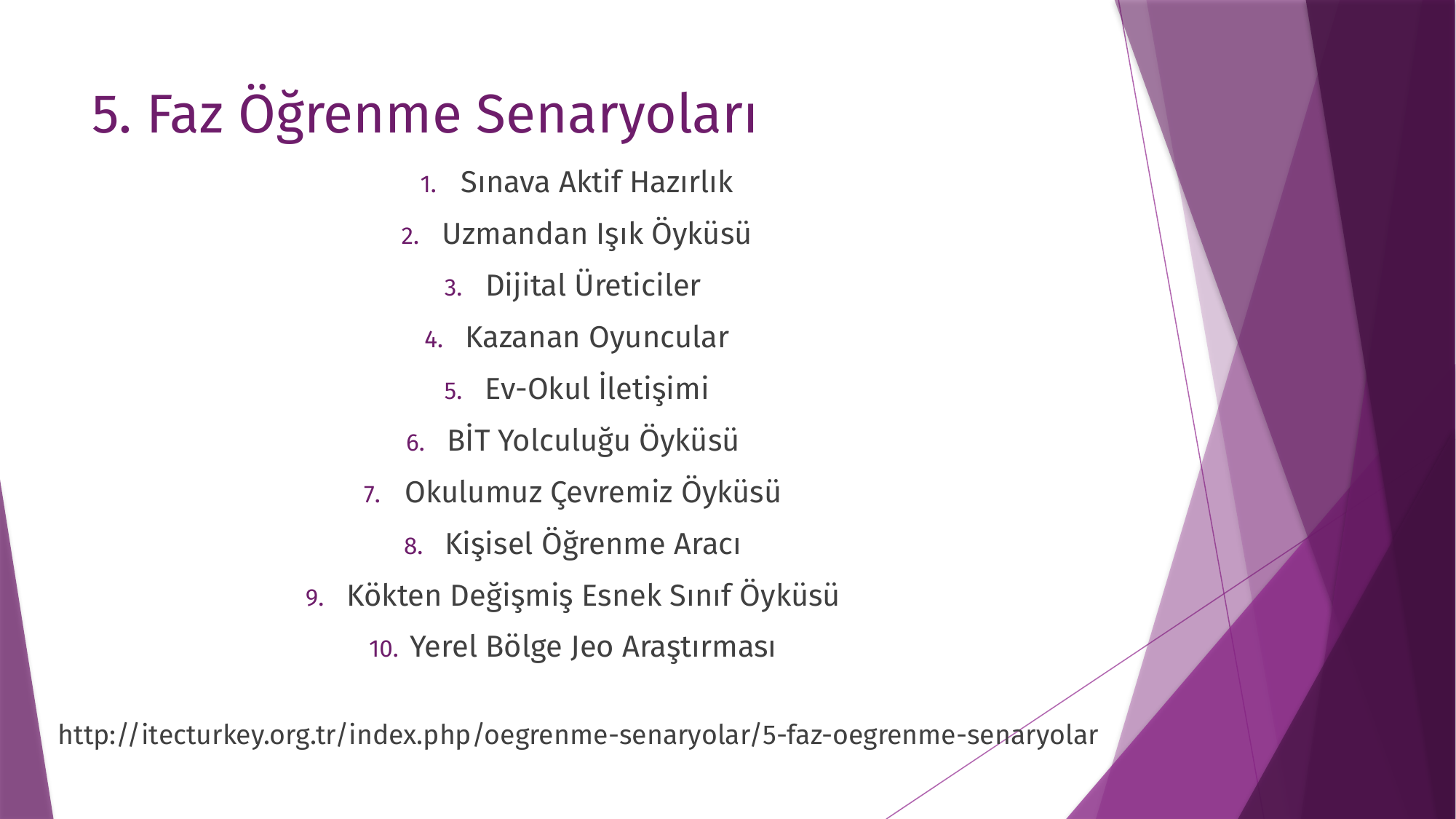

# 5. Faz Öğrenme Senaryoları

Sınava Aktif Hazırlık
Uzmandan Işık Öyküsü
Dijital Üreticiler
Kazanan Oyuncular
Ev-Okul İletişimi
BİT Yolculuğu Öyküsü
Okulumuz Çevremiz Öyküsü
Kişisel Öğrenme Aracı
Kökten Değişmiş Esnek Sınıf Öyküsü
Yerel Bölge Jeo Araştırması
http://itecturkey.org.tr/index.php/oegrenme-senaryolar/5-faz-oegrenme-senaryolar